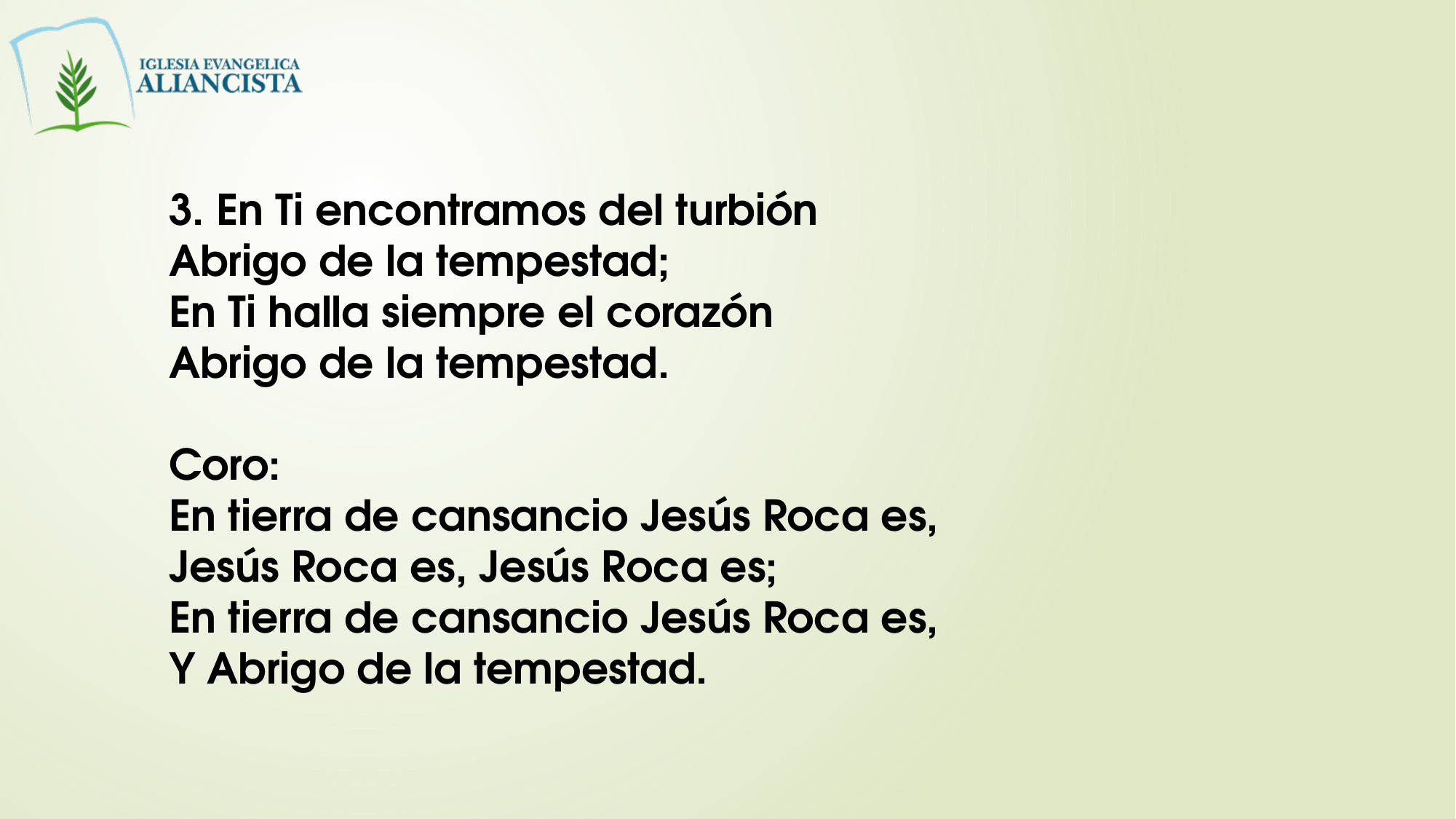

3. En Ti encontramos del turbión
Abrigo de la tempestad;
En Ti halla siempre el corazón
Abrigo de la tempestad.

Coro:
En tierra de cansancio Jesús Roca es,
Jesús Roca es, Jesús Roca es;
En tierra de cansancio Jesús Roca es,
Y Abrigo de la tempestad.